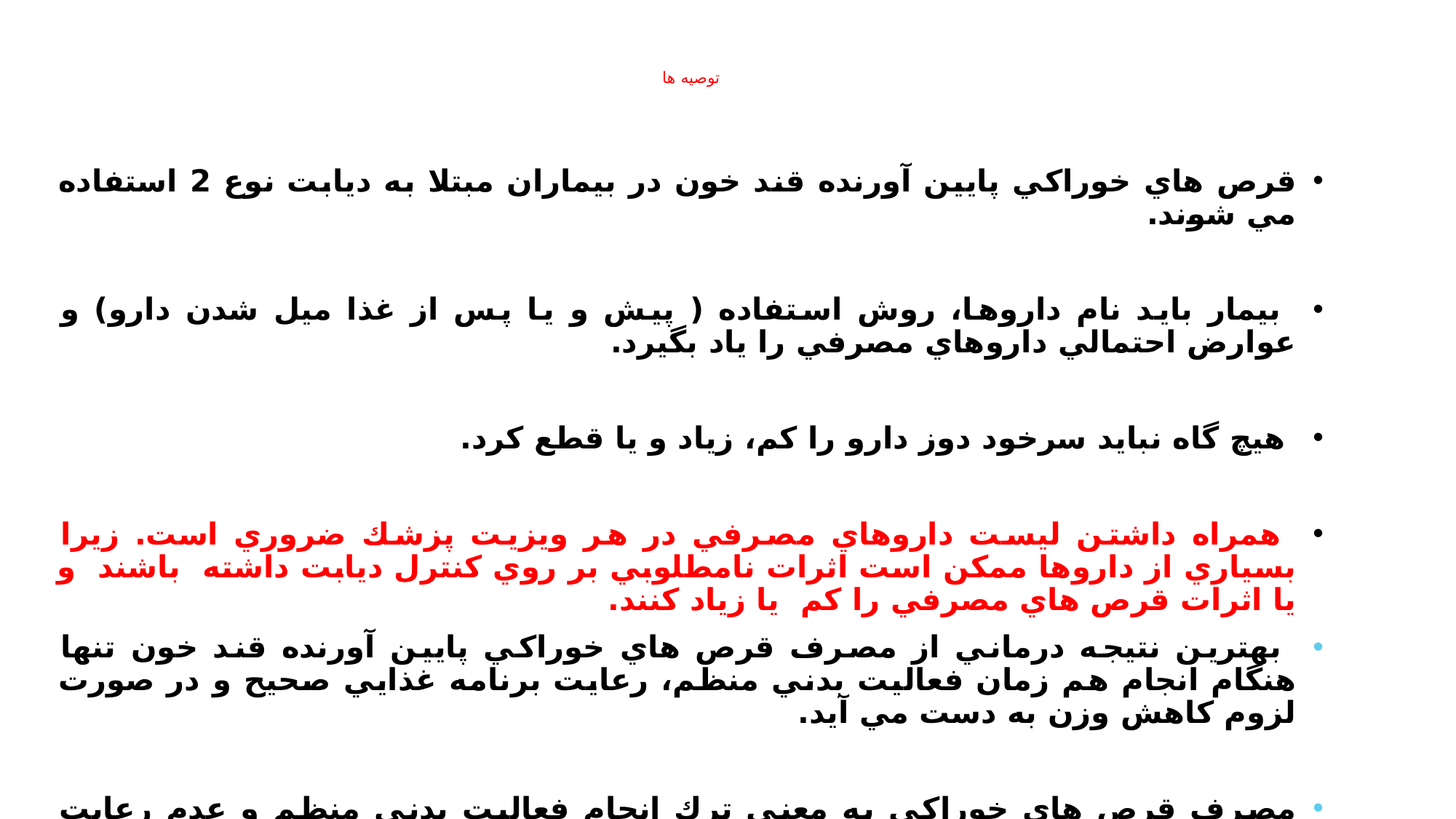

# توصیه ها
قرص هاي خوراكي پايين آورنده قند خون در بيماران مبتلا به ديابت نوع 2 استفاده مي شوند.

 بيمار بايد نام داروها، روش استفاده ( پيش و يا پس از غذا ميل شدن دارو) و عوارض احتمالي داروهاي مصرفي را ياد بگيرد.

 هيچ گاه نبايد سرخود دوز دارو را كم، زياد و يا قطع كرد.

 همراه داشتن ليست داروهاي مصرفي در هر ويزيت پزشك ضروري است. زيرا بسياري از داروها ممكن است اثرات نامطلوبي بر روي كنترل ديابت داشته  باشند  و يا اثرات قرص هاي مصرفي را كم  يا زياد كنند.
 بهترين نتيجه درماني از مصرف قرص هاي خوراكي پايين آورنده قند خون تنها هنگام انجام هم زمان فعاليت بدني منظم، رعايت برنامه غذايي صحيح و در صورت لزوم كاهش وزن به دست مي آيد.

مصرف قرص هاي خوراكي به معني ترك انجام فعاليت بدني منظم و عدم رعايت برنامه غذايي صحيح نيست چرا كه در اين صورت، استفاده از اين قرص ها به تنهايي كمك كننده نخواهد بود.